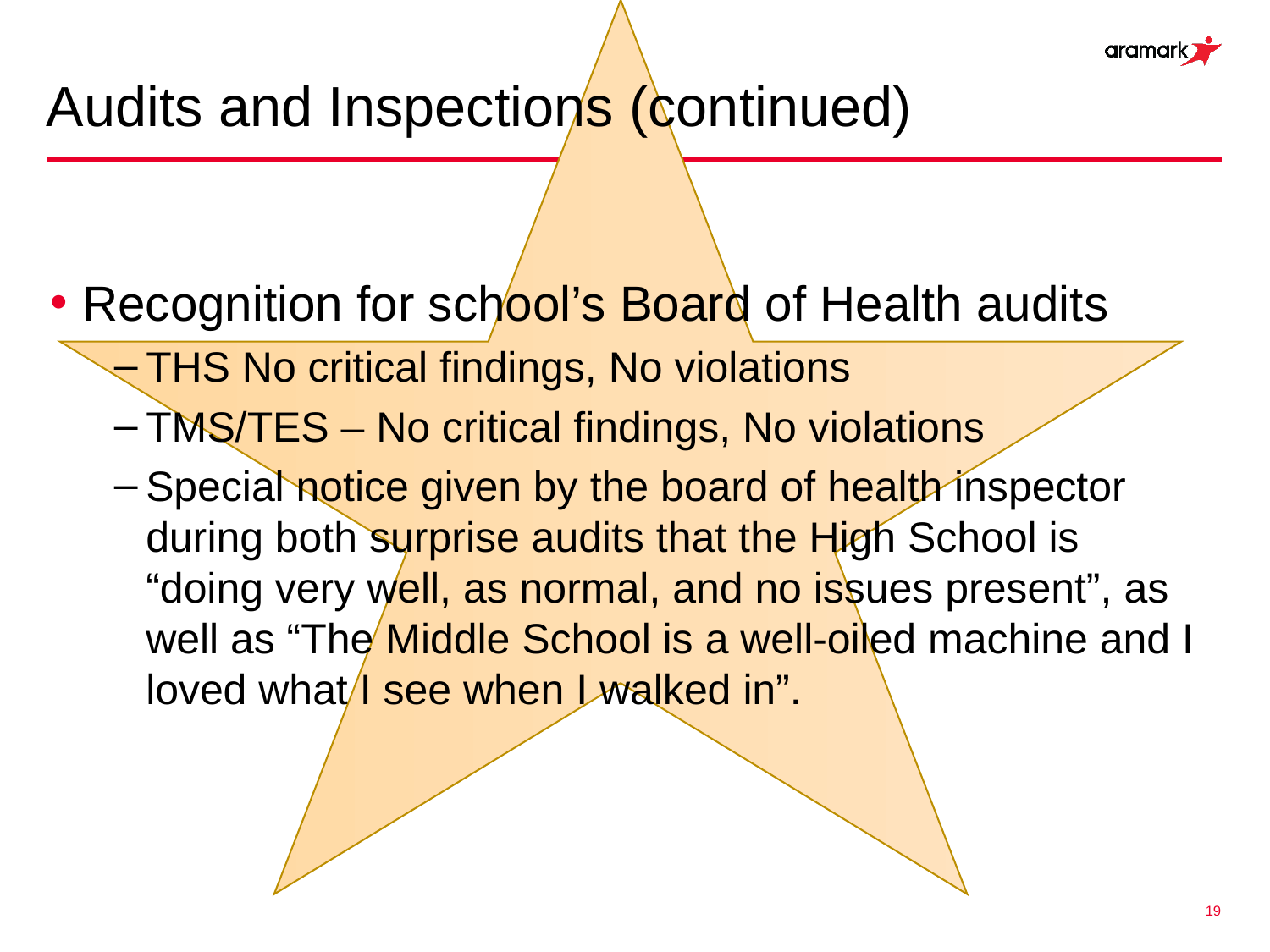

# Audits and Inspections (continued)

Recognition for school’s Board of Health audits
THS No critical findings, No violations
TMS/TES – No critical findings, No violations
Special notice given by the board of health inspector during both surprise audits that the High School is “doing very well, as normal, and no issues present”, as well as “The Middle School is a well-oiled machine and I loved what I see when I walked in”.

19